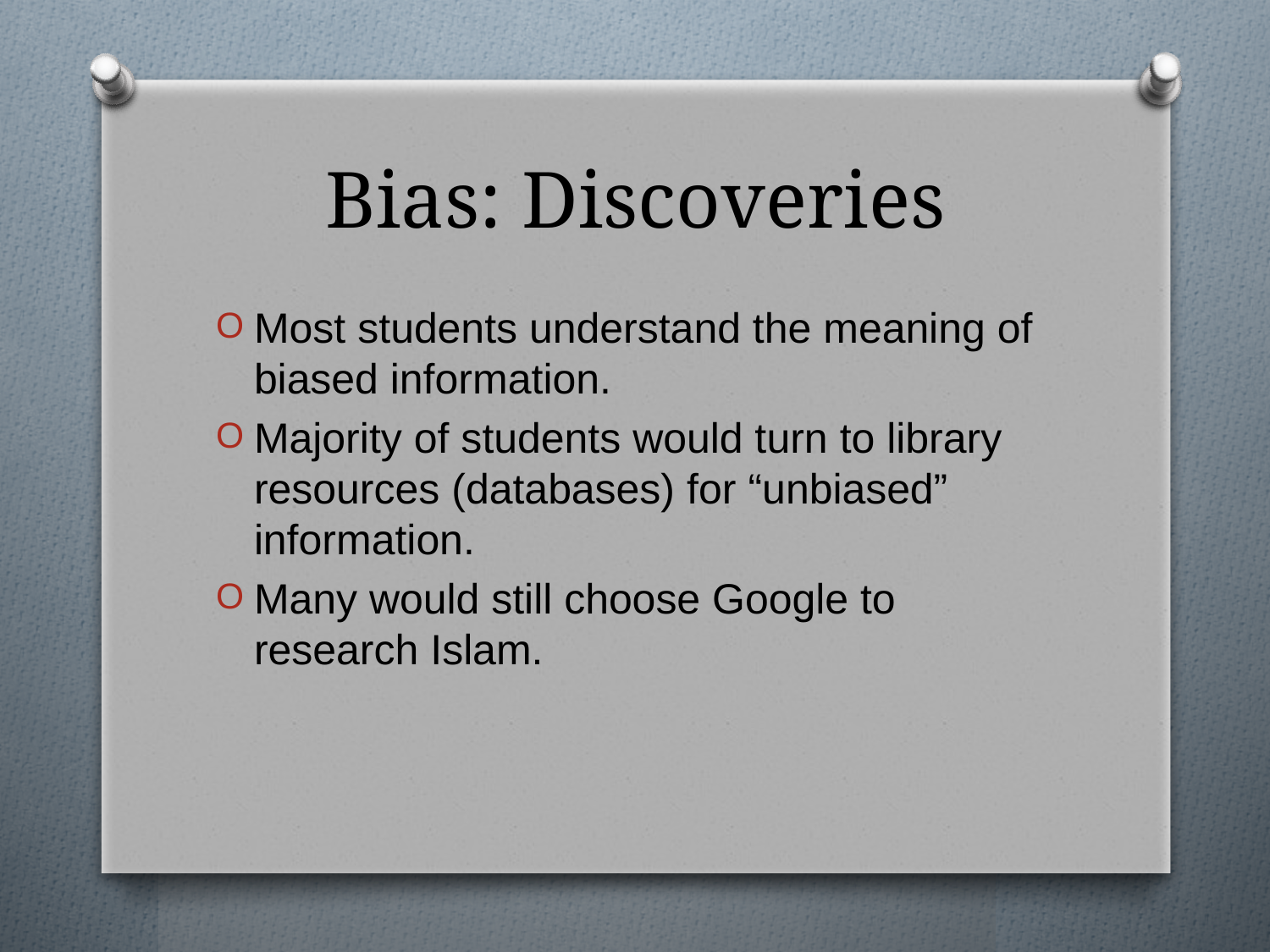

# Bias: Discoveries
Most students understand the meaning of biased information.
Majority of students would turn to library resources (databases) for “unbiased” information.
Many would still choose Google to research Islam.